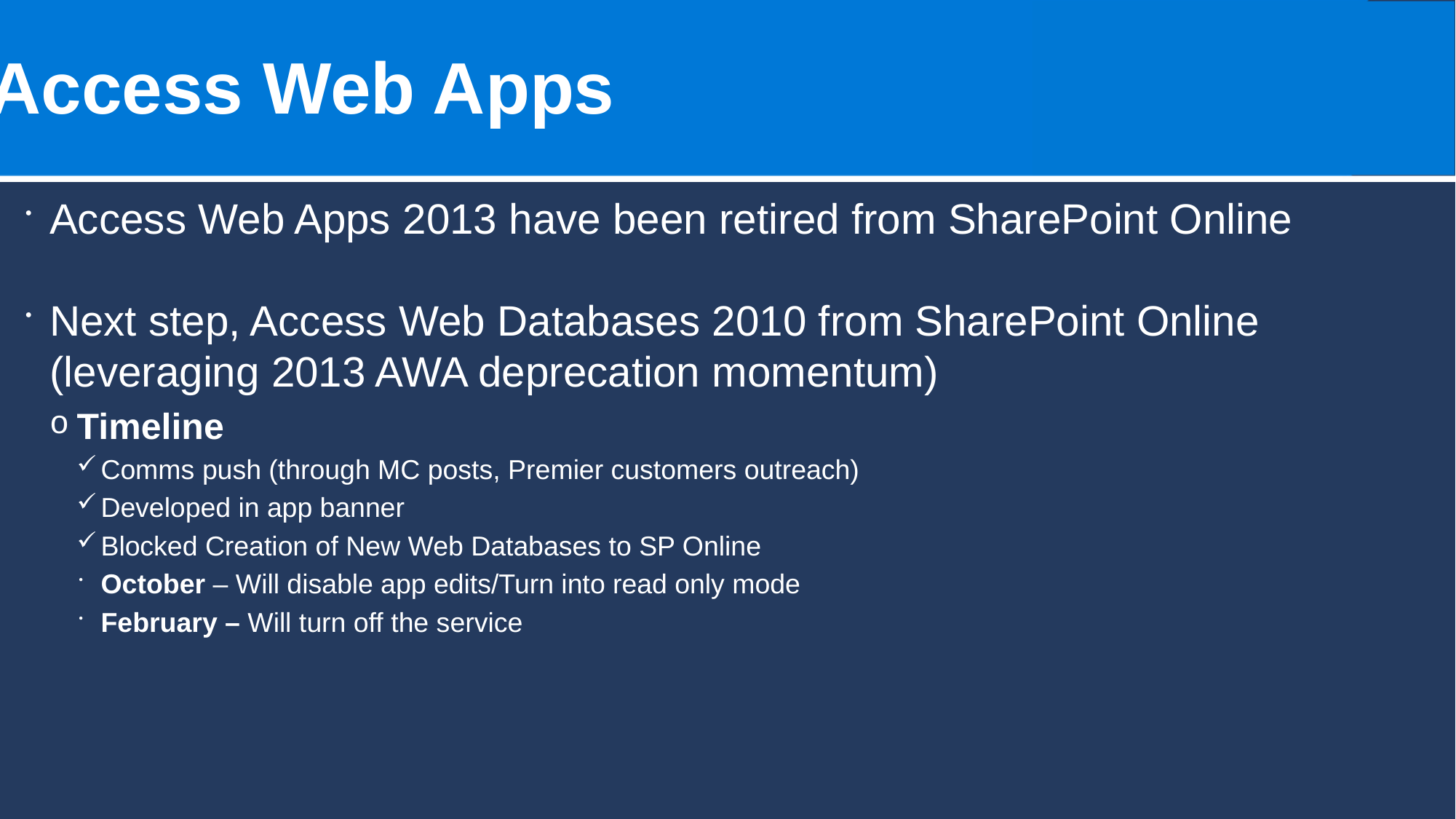

Access Web Apps
Access Web Apps 2013 have been retired from SharePoint Online

Next step, Access Web Databases 2010 from SharePoint Online (leveraging 2013 AWA deprecation momentum)
Timeline
Comms push (through MC posts, Premier customers outreach)
Developed in app banner
Blocked Creation of New Web Databases to SP Online
October – Will disable app edits/Turn into read only mode
February – Will turn off the service